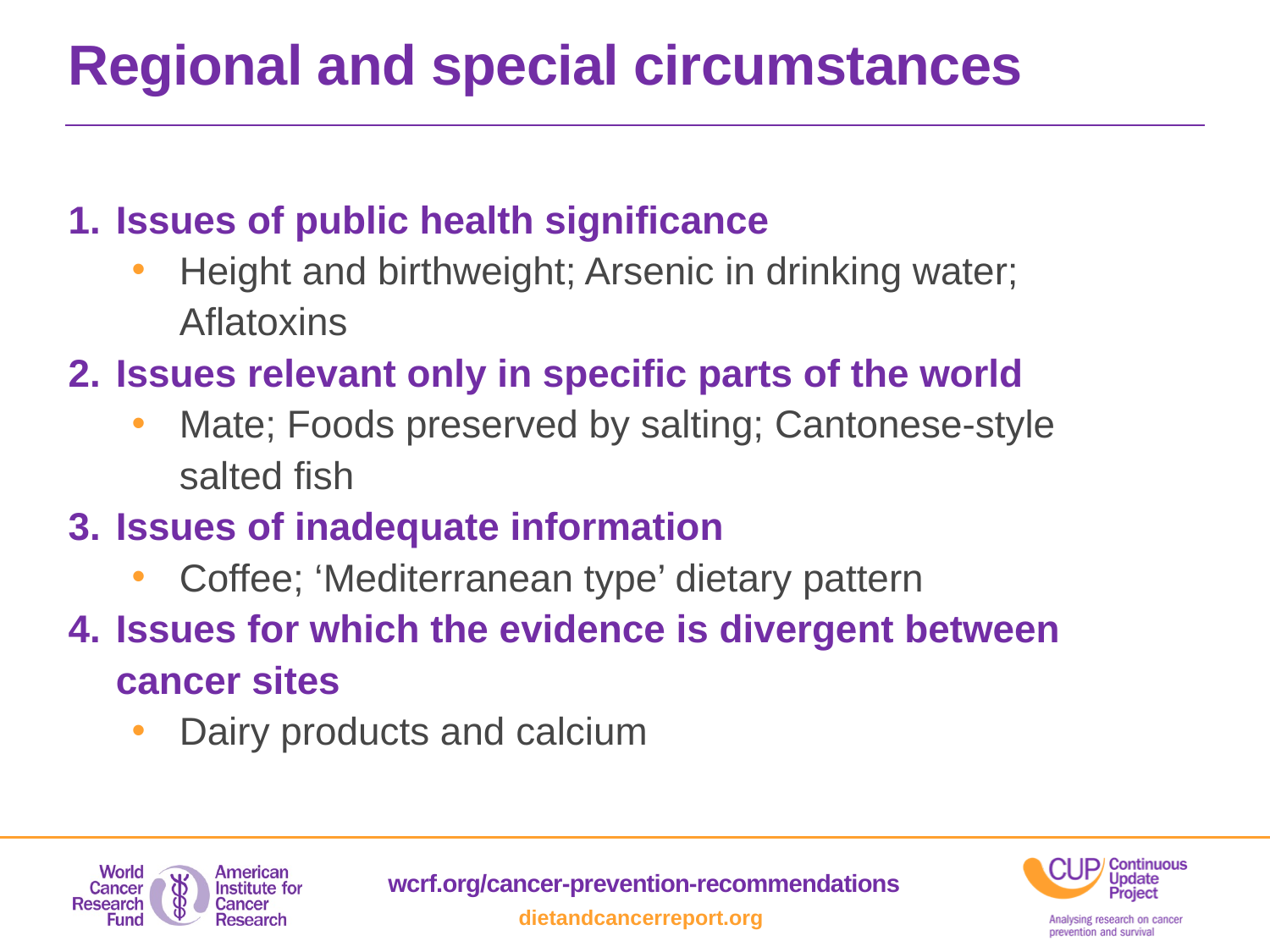

Regional and special circumstances
Issues of public health significance
Height and birthweight; Arsenic in drinking water; Aflatoxins
Issues relevant only in specific parts of the world
Mate; Foods preserved by salting; Cantonese-style
salted fish
Issues of inadequate information
Coffee; ‘Mediterranean type’ dietary pattern
Issues for which the evidence is divergent between cancer sites
Dairy products and calcium
wcrf.org/cancer-prevention-recommendations